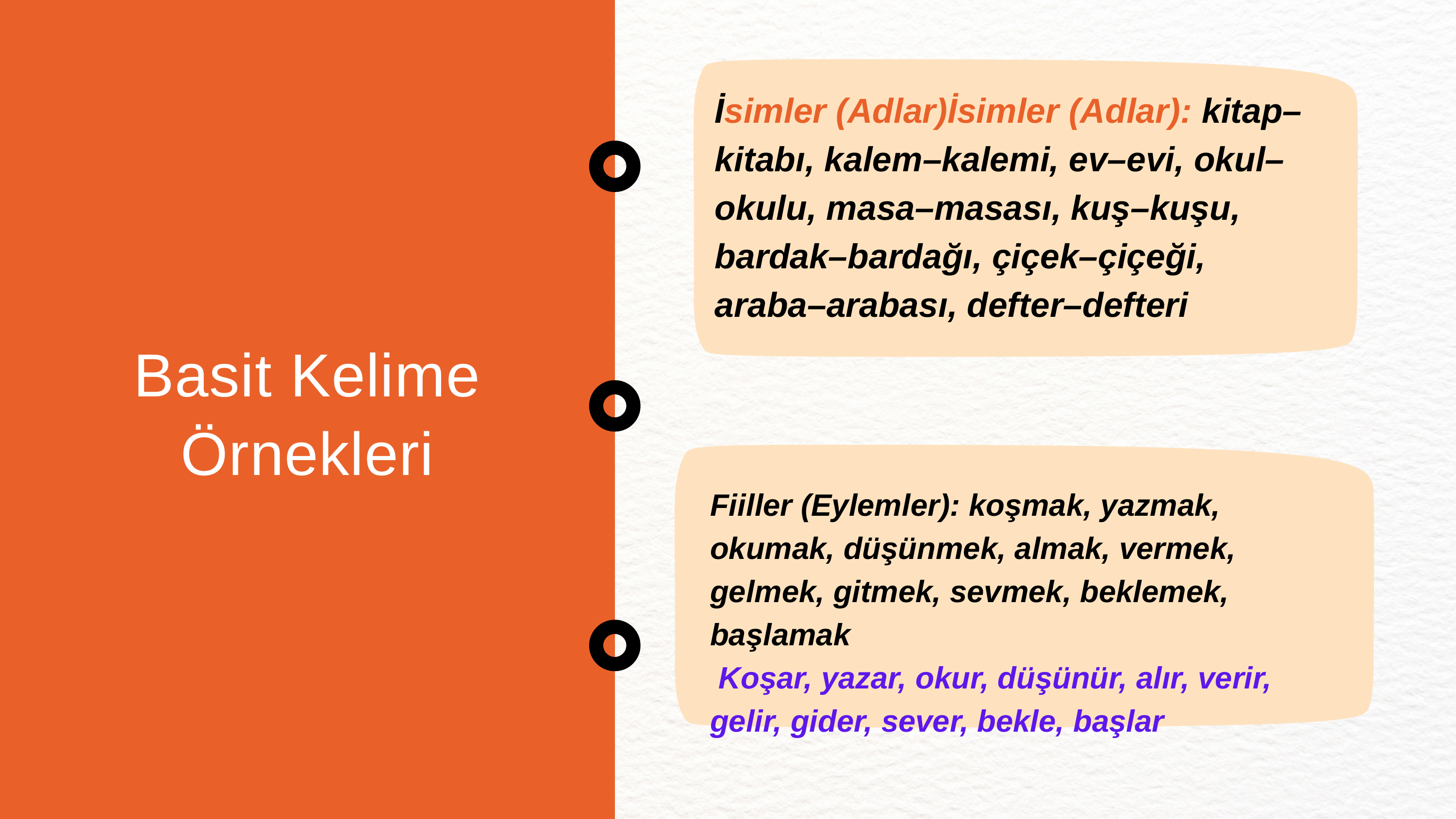

İsimler (Adlar)İsimler (Adlar): kitap–kitabı, kalem–kalemi, ev–evi, okul–okulu, masa–masası, kuş–kuşu, bardak–bardağı, çiçek–çiçeği, araba–arabası, defter–defteri

Basit Kelime Örnekleri

Fiiller (Eylemler): koşmak, yazmak, okumak, düşünmek, almak, vermek, gelmek, gitmek, sevmek, beklemek, başlamak
 Koşar, yazar, okur, düşünür, alır, verir, gelir, gider, sever, bekle, başlar